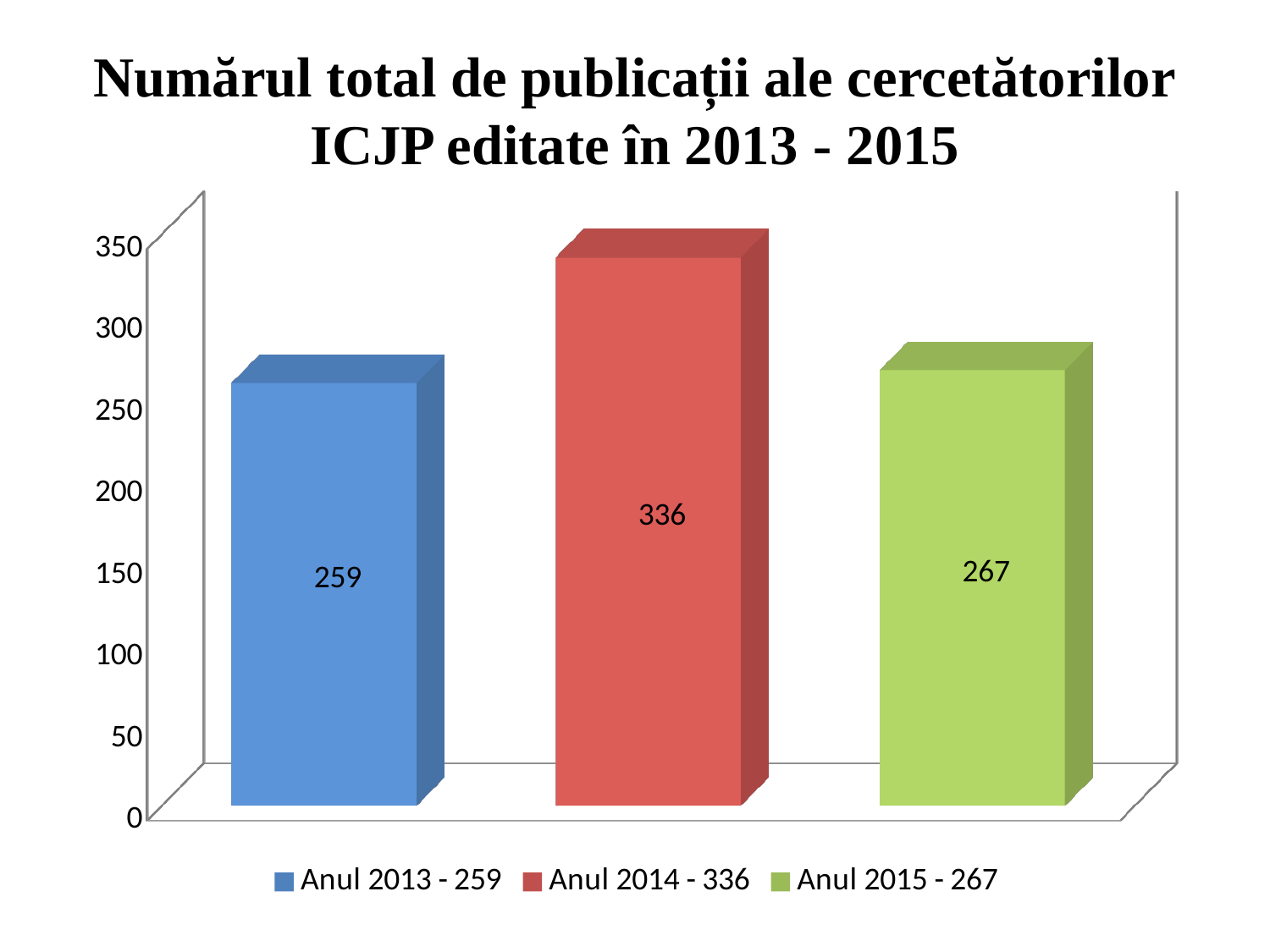

# Numărul total de publicații ale cercetătorilor ICJP editate în 2013 - 2015

[unsupported chart]